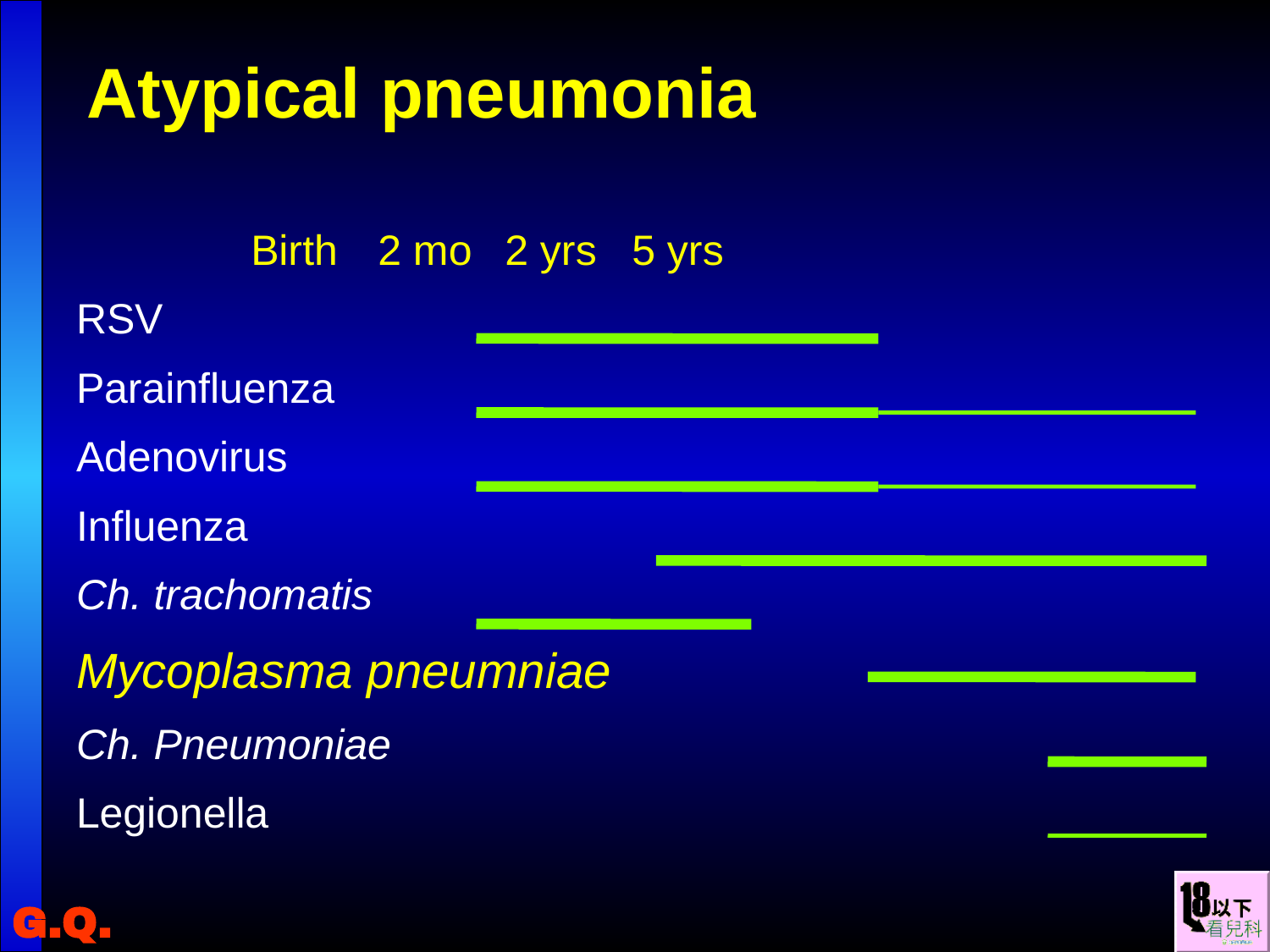

# Atypical pneumonia
		Birth	2 mo	2 yrs	5 yrs
RSV
Parainfluenza
Adenovirus
Influenza
Ch. trachomatis
Mycoplasma pneumniae
Ch. Pneumoniae
Legionella